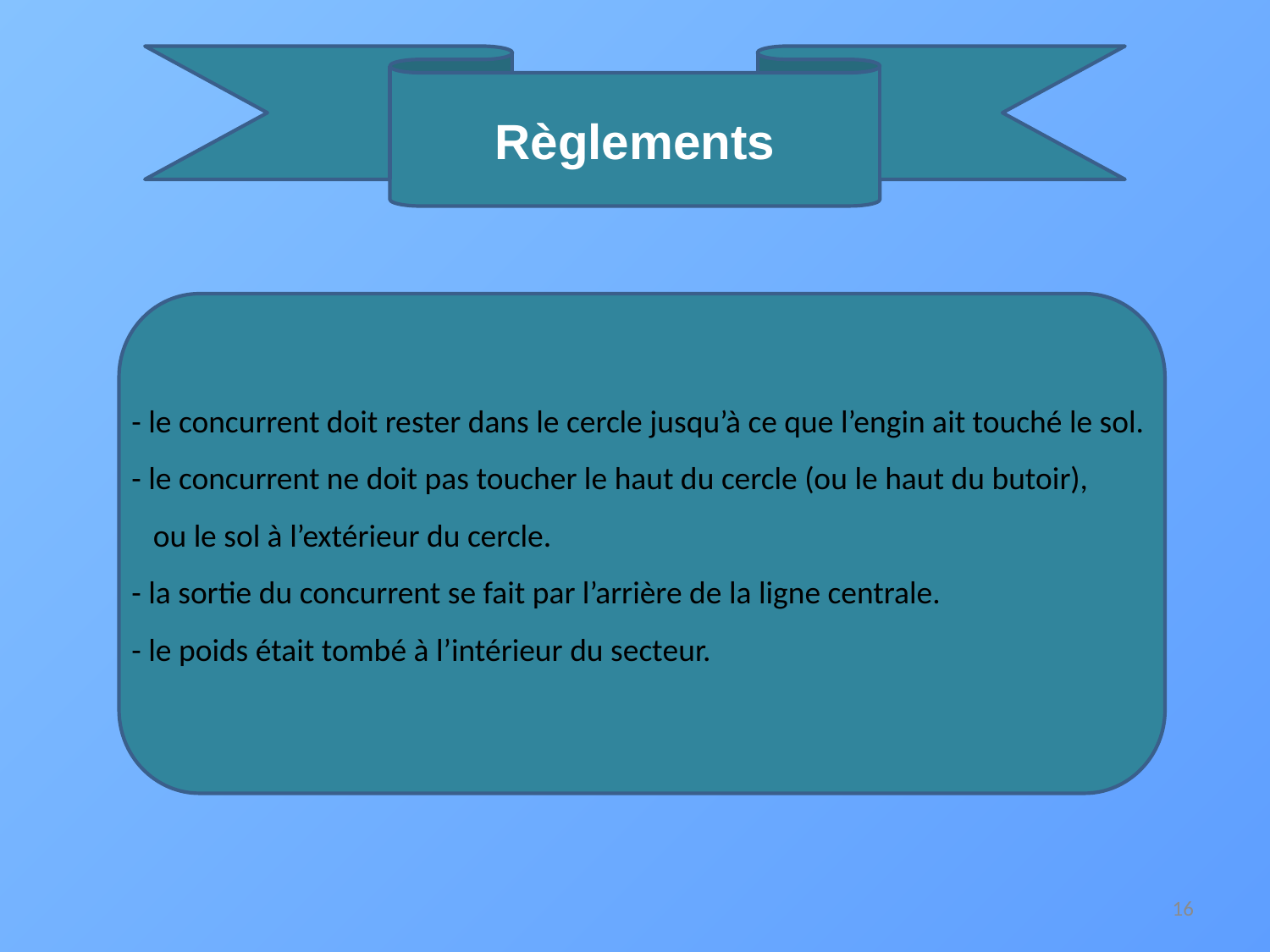

Règlements
- le concurrent doit rester dans le cercle jusqu’à ce que l’engin ait touché le sol.
- le concurrent ne doit pas toucher le haut du cercle (ou le haut du butoir),
   ou le sol à l’extérieur du cercle.
- la sortie du concurrent se fait par l’arrière de la ligne centrale.
- le poids était tombé à l’intérieur du secteur.

16